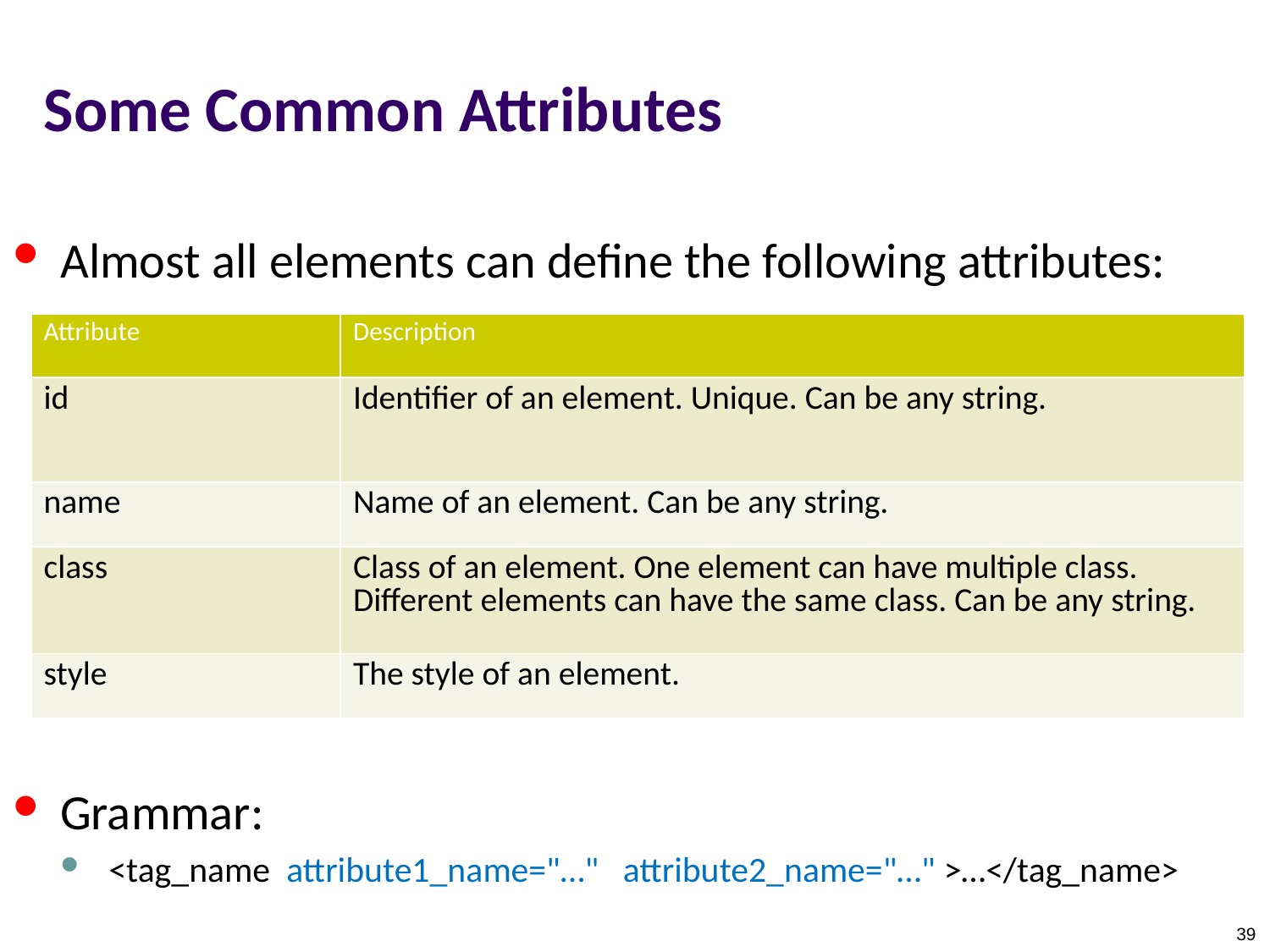

Some Common Attributes
Almost all elements can define the following attributes:

Grammar:
<tag_name  attribute1_name="…"   attribute2_name="…" >…</tag_name>
| Attribute | Description |
| --- | --- |
| id | Identifier of an element. Unique. Can be any string. |
| name | Name of an element. Can be any string. |
| class | Class of an element. One element can have multiple class. Different elements can have the same class. Can be any string. |
| style | The style of an element. |
39